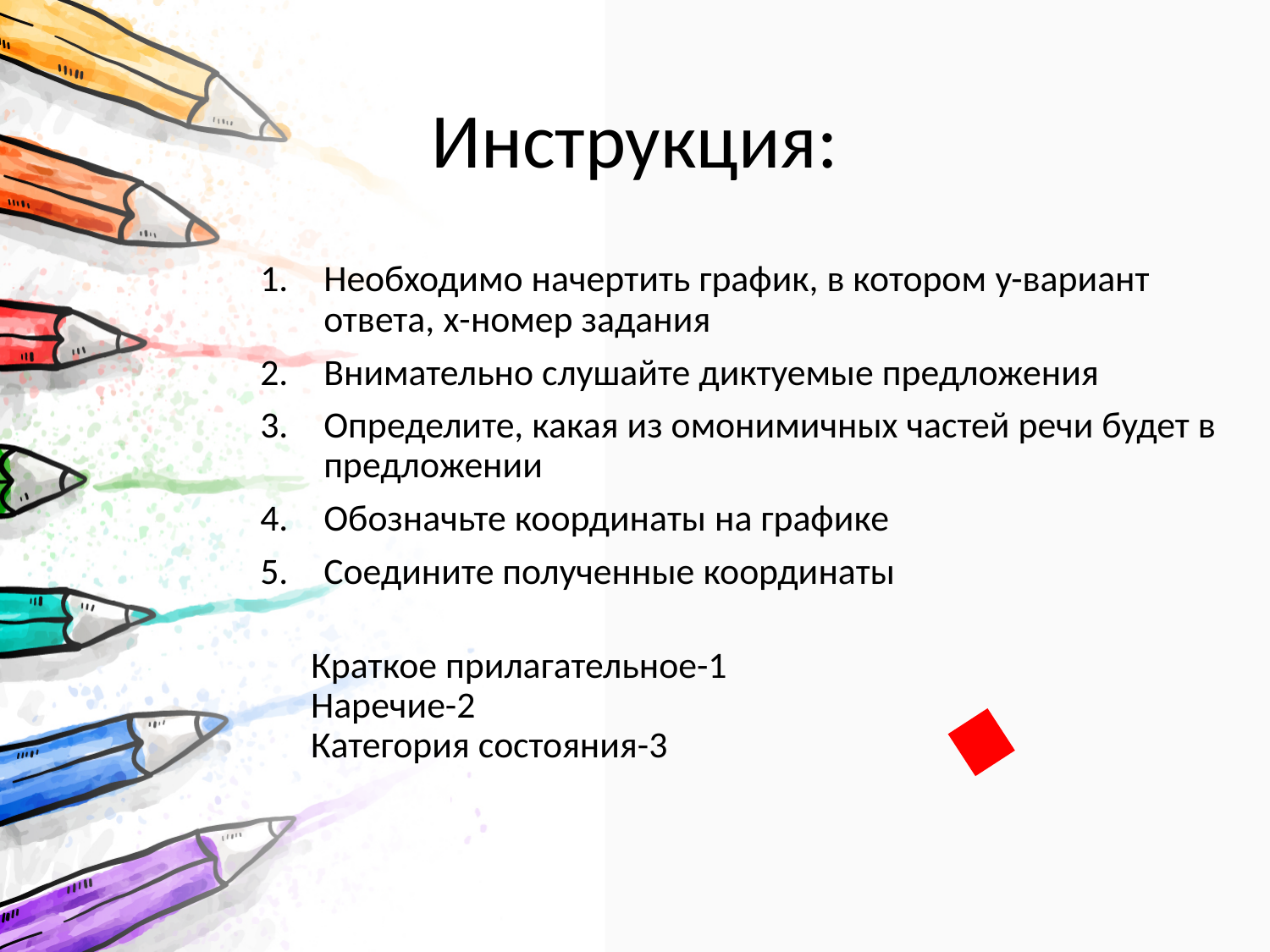

# Инструкция:
Необходимо начертить график, в котором y-вариант ответа, x-номер задания
Внимательно слушайте диктуемые предложения
Определите, какая из омонимичных частей речи будет в предложении
Обозначьте координаты на графике
Соедините полученные координаты
      Краткое прилагательное-1
      Наречие-2
      Категория состояния-3